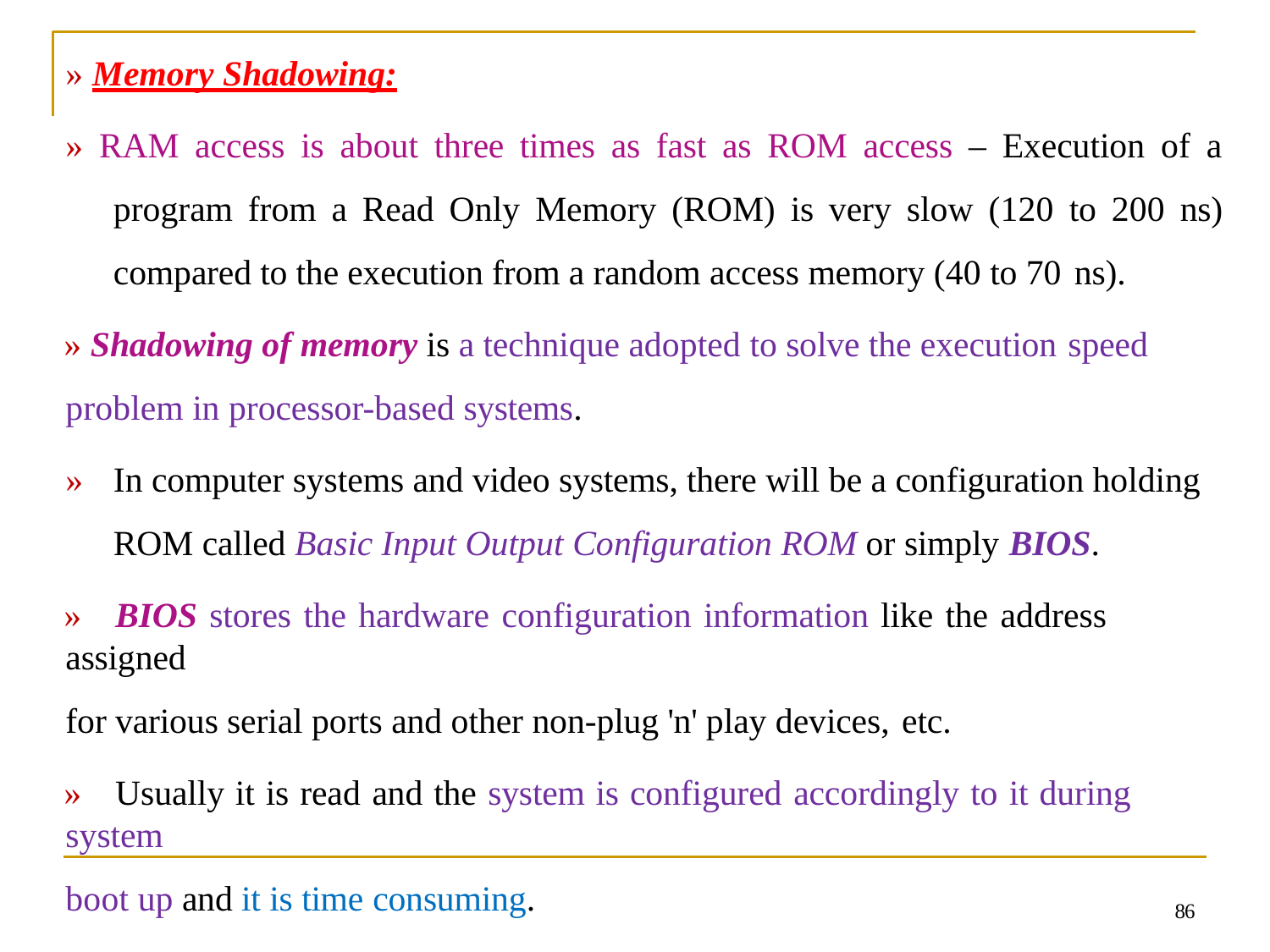

» Memory Shadowing:
» RAM access is about three times as fast as ROM access – Execution of a  program from a Read Only Memory (ROM) is very slow (120 to 200 ns)  compared to the execution from a random access memory (40 to 70 ns).
» Shadowing of memory is a technique adopted to solve the execution speed
problem in processor-based systems.
»	In computer systems and video systems, there will be a configuration holding  ROM called Basic Input Output Configuration ROM or simply BIOS.
»	BIOS stores the hardware configuration information like the address assigned
for various serial ports and other non-plug 'n' play devices, etc.
»	Usually it is read and the system is configured accordingly to it during system
boot up and it is time consuming.
86